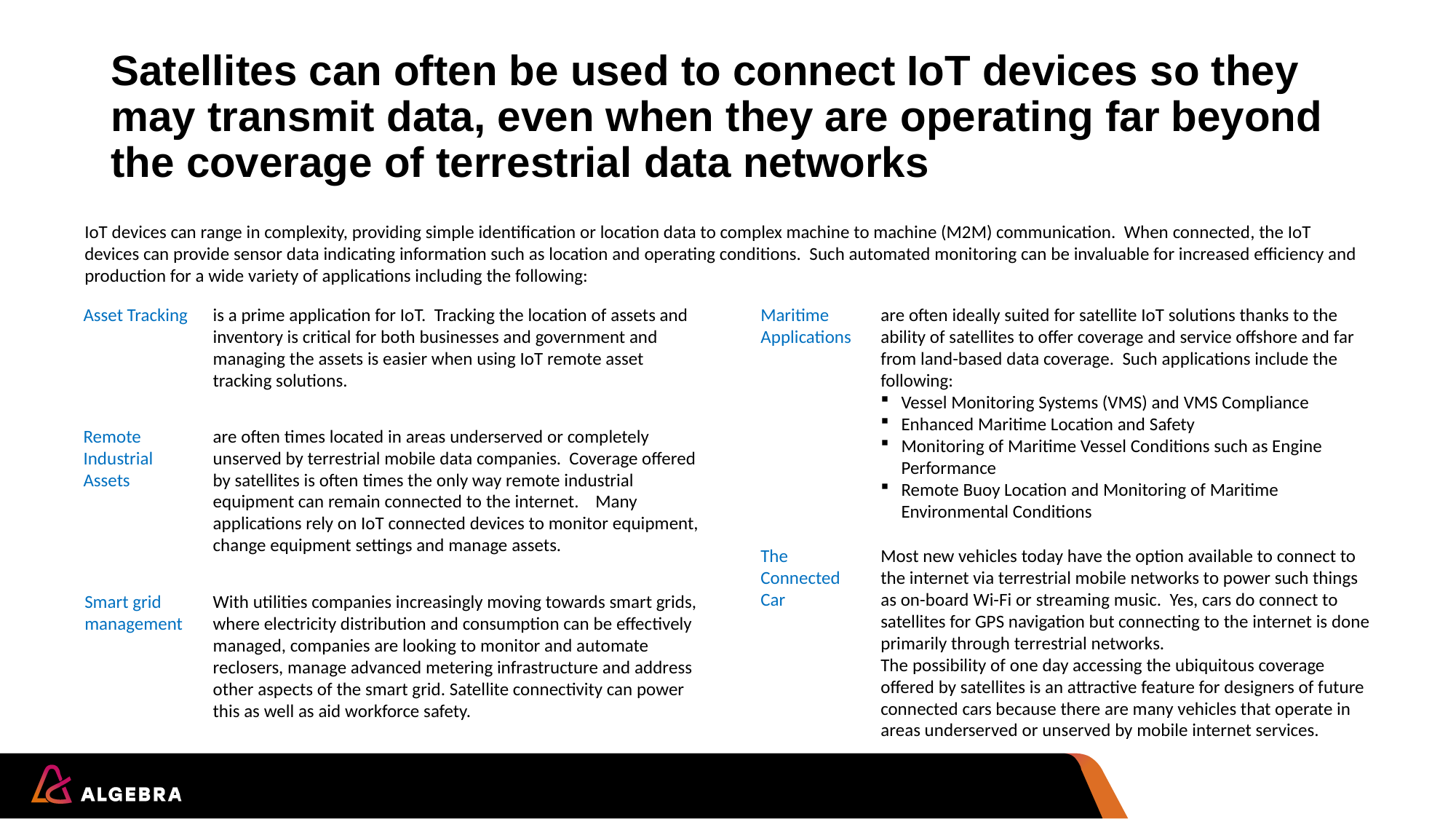

# Satellites can often be used to connect IoT devices so they may transmit data, even when they are operating far beyond the coverage of terrestrial data networks
IoT devices can range in complexity, providing simple identification or location data to complex machine to machine (M2M) communication.  When connected, the IoT devices can provide sensor data indicating information such as location and operating conditions.  Such automated monitoring can be invaluable for increased efficiency and production for a wide variety of applications including the following:
Asset Tracking
is a prime application for IoT.  Tracking the location of assets and inventory is critical for both businesses and government and managing the assets is easier when using IoT remote asset tracking solutions.
are often ideally suited for satellite IoT solutions thanks to the ability of satellites to offer coverage and service offshore and far from land-based data coverage.  Such applications include the following:
Vessel Monitoring Systems (VMS) and VMS Compliance
Enhanced Maritime Location and Safety
Monitoring of Maritime Vessel Conditions such as Engine Performance
Remote Buoy Location and Monitoring of Maritime Environmental Conditions
Maritime Applications
Remote Industrial Assets
are often times located in areas underserved or completely unserved by terrestrial mobile data companies.  Coverage offered by satellites is often times the only way remote industrial equipment can remain connected to the internet.    Many applications rely on IoT connected devices to monitor equipment, change equipment settings and manage assets.
Most new vehicles today have the option available to connect to the internet via terrestrial mobile networks to power such things as on-board Wi-Fi or streaming music.  Yes, cars do connect to satellites for GPS navigation but connecting to the internet is done primarily through terrestrial networks.
The possibility of one day accessing the ubiquitous coverage offered by satellites is an attractive feature for designers of future connected cars because there are many vehicles that operate in areas underserved or unserved by mobile internet services.
The Connected Car
Smart grid management
With utilities companies increasingly moving towards smart grids, where electricity distribution and consumption can be effectively managed, companies are looking to monitor and automate reclosers, manage advanced metering infrastructure and address other aspects of the smart grid. Satellite connectivity can power this as well as aid workforce safety.